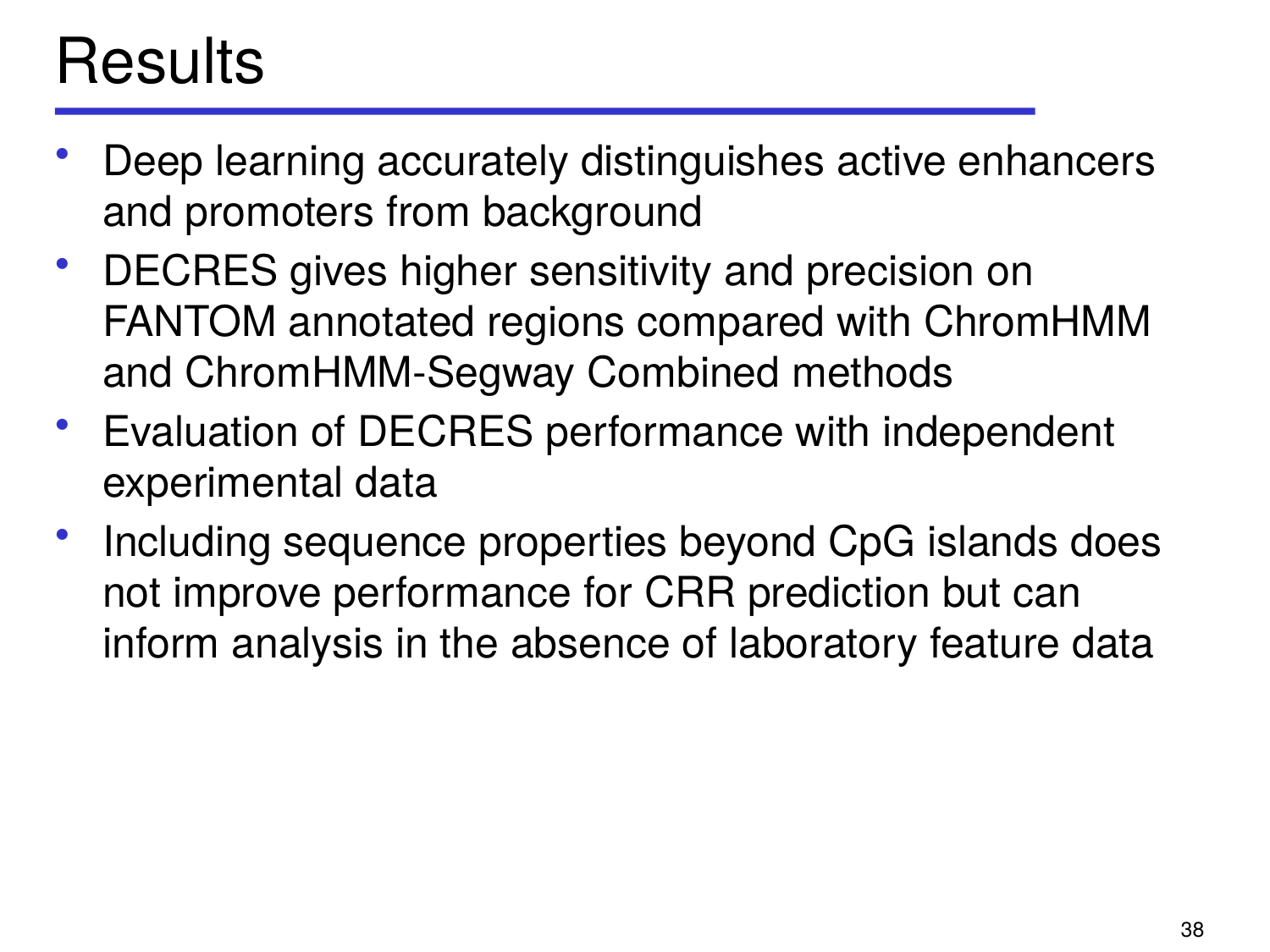

# Results
Deep learning accurately distinguishes active enhancers and promoters from background
DECRES gives higher sensitivity and precision on FANTOM annotated regions compared with ChromHMM and ChromHMM-Segway Combined methods
Evaluation of DECRES performance with independent experimental data
Including sequence properties beyond CpG islands does not improve performance for CRR prediction but can inform analysis in the absence of laboratory feature data
38